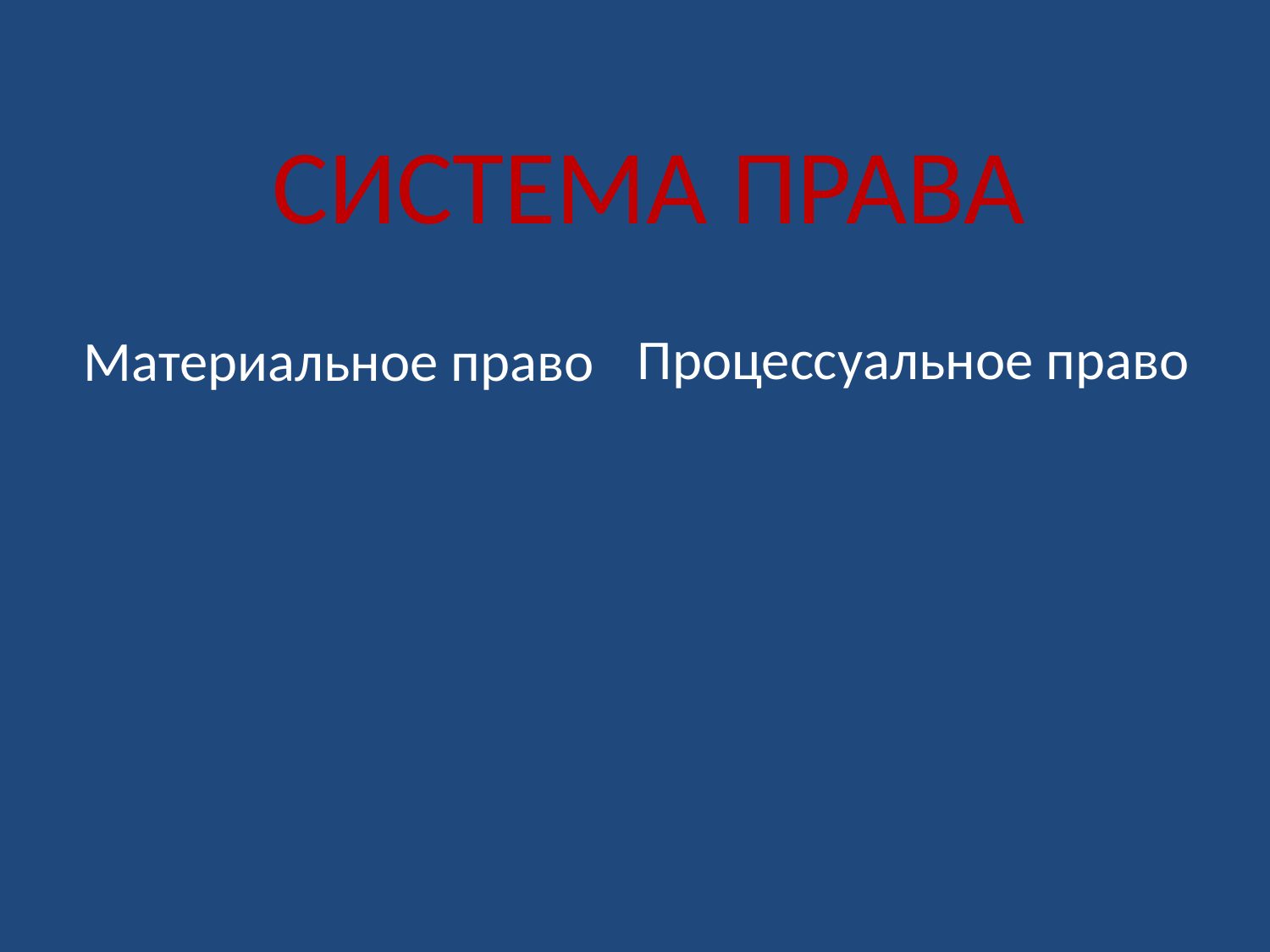

# СИСТЕМА ПРАВА
Процессуальное право

Материальное право